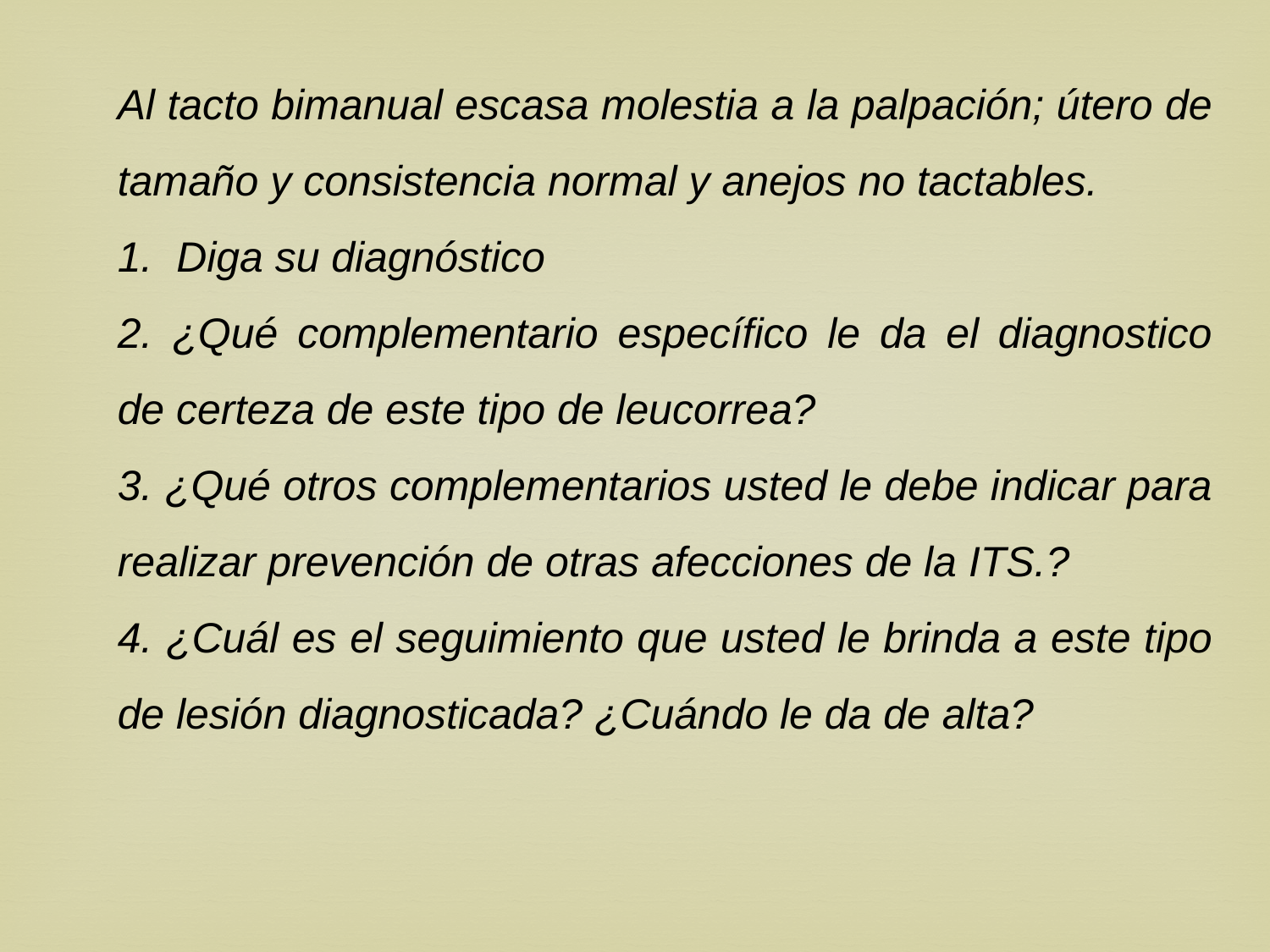

Al tacto bimanual escasa molestia a la palpación; útero de tamaño y consistencia normal y anejos no tactables.
1.  Diga su diagnóstico
2. ¿Qué complementario específico le da el diagnostico de certeza de este tipo de leucorrea?
3. ¿Qué otros complementarios usted le debe indicar para realizar prevención de otras afecciones de la ITS.?
4. ¿Cuál es el seguimiento que usted le brinda a este tipo de lesión diagnosticada? ¿Cuándo le da de alta?